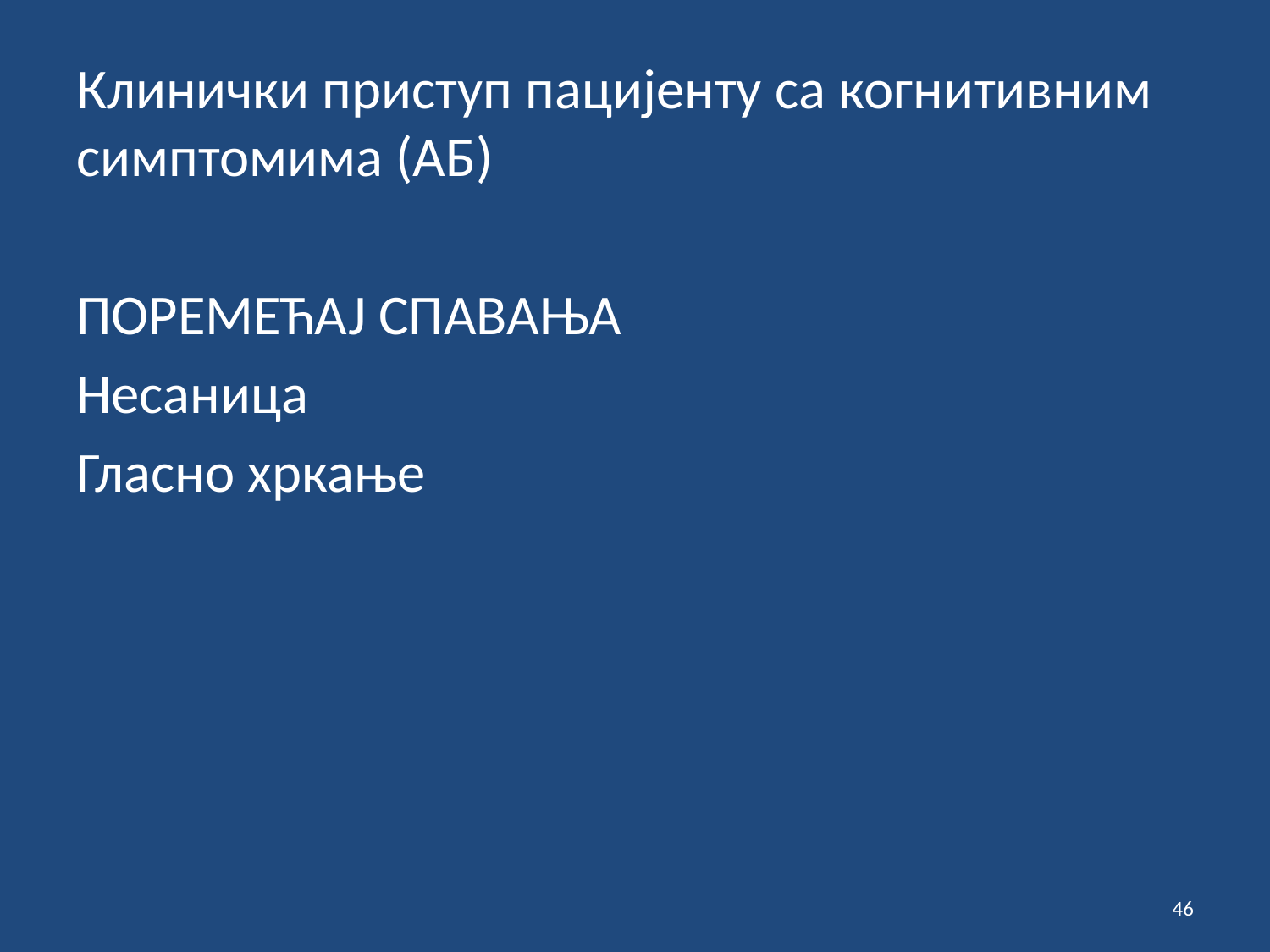

#
Клинички приступ пацијенту са когнитивним симптомима (АБ)

ПОРЕМЕЋАЈ СПАВАЊА
Несаница
Гласно хркање
46